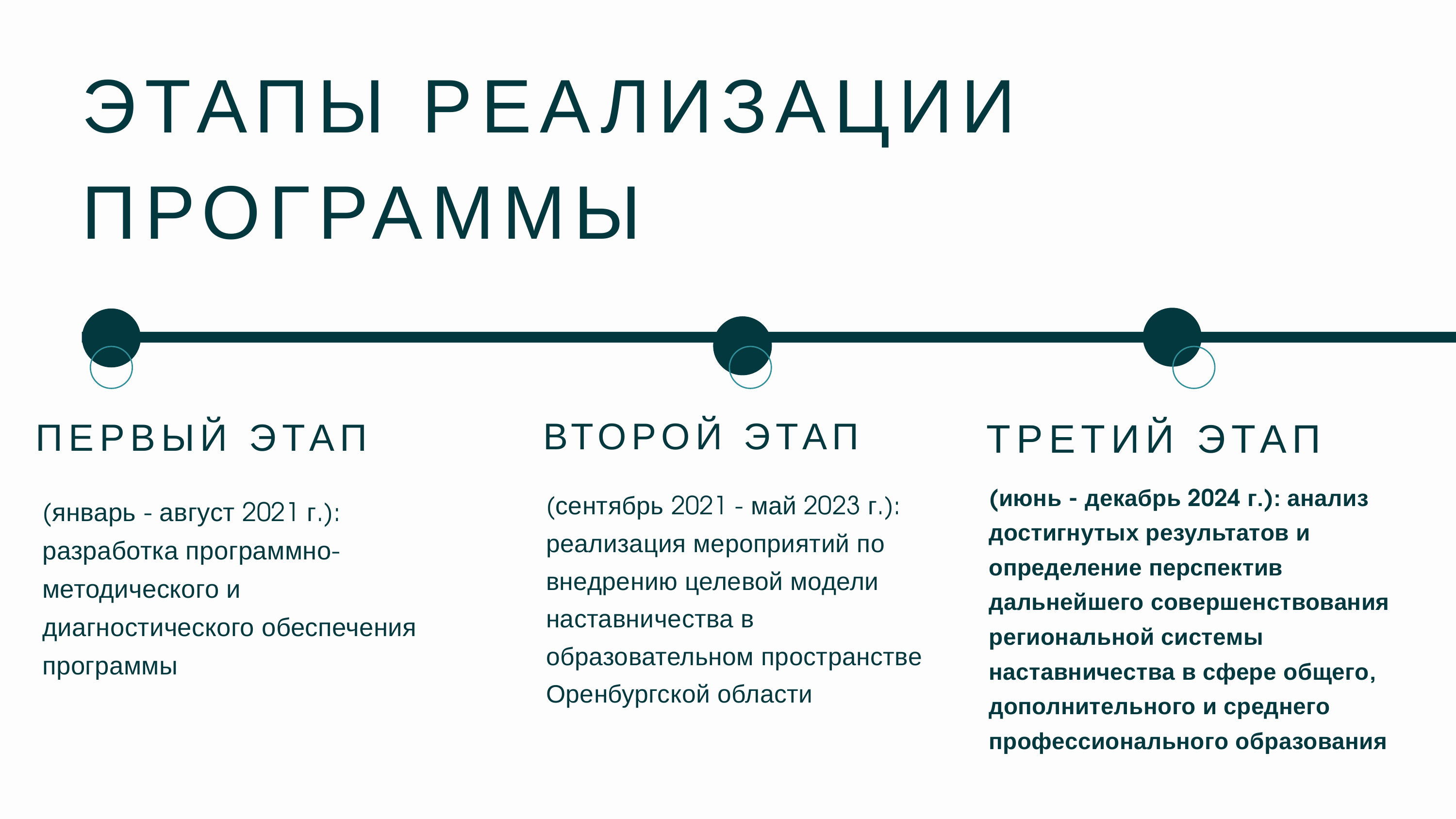

ЭТАПЫ РЕАЛИЗАЦИИ ПРОГРАММЫ

ВТОРОЙ ЭТАП
(сентябрь 2021 - май 2023 г.): реализация мероприятий по внедрению целевой модели наставничества в образовательном пространстве Оренбургской области
ПЕРВЫЙ ЭТАП
(январь - август 2021 г.): разработка программно-методического и диагностического обеспечения программы
ТРЕТИЙ ЭТАП
(июнь - декабрь 2024 г.): анализ достигнутых результатов и определение перспектив дальнейшего совершенствования региональной системы наставничества в сфере общего, дополнительного и среднего профессионального образования